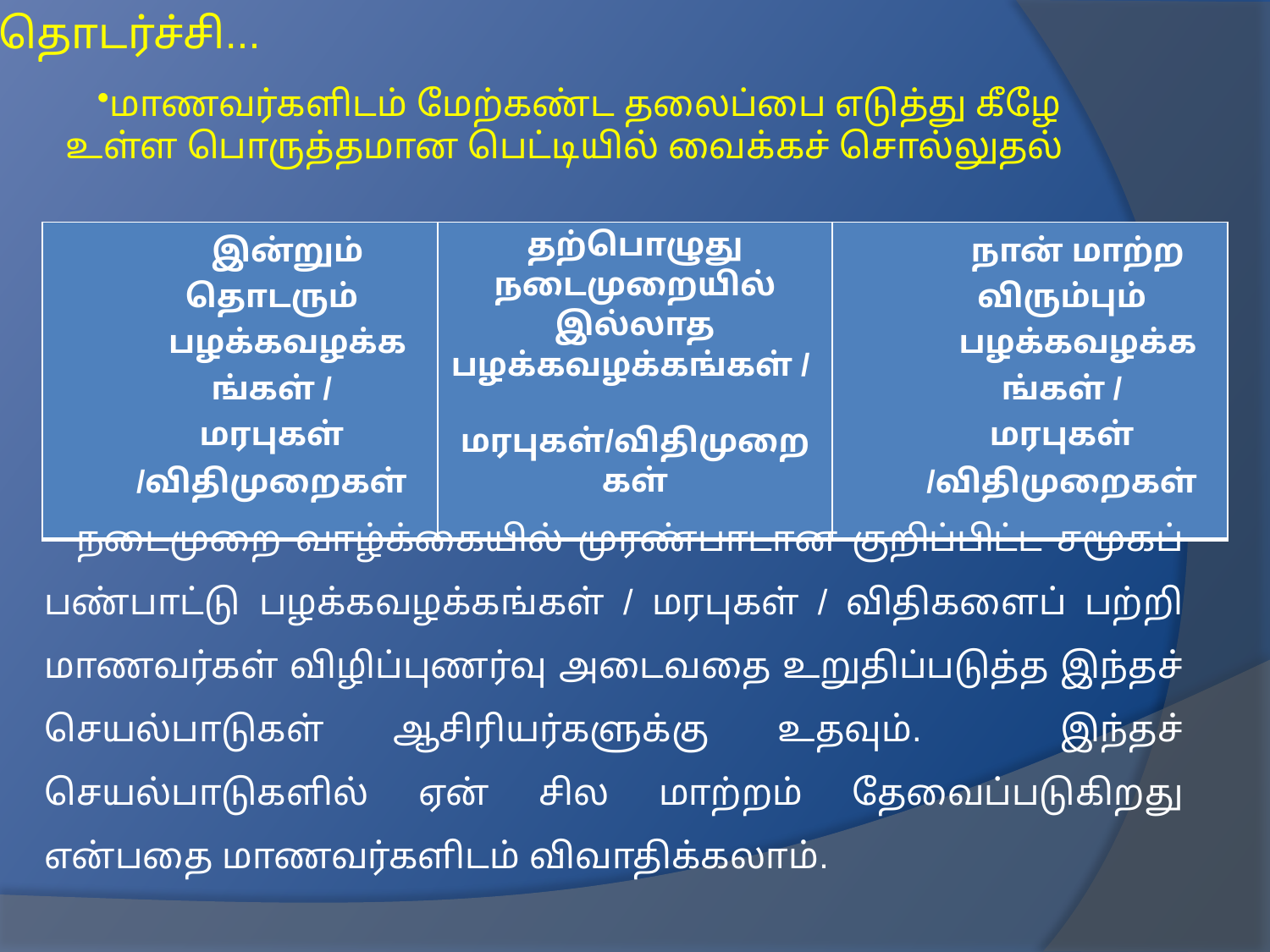

தொடர்ச்சி...
மாணவர்களிடம் மேற்கண்ட தலைப்பை எடுத்து கீழே உள்ள பொருத்தமான பெட்டியில் வைக்கச் சொல்லுதல்
| இன்றும் தொடரும் பழக்கவழக்கங்கள் / மரபுகள் /விதிமுறைகள் | தற்பொழுது நடைமுறையில் இல்லாத பழக்கவழக்கங்கள் / மரபுகள்/விதிமுறைகள் | நான் மாற்ற விரும்பும் பழக்கவழக்கங்கள் / மரபுகள் /விதிமுறைகள் |
| --- | --- | --- |
நடைமுறை வாழ்க்கையில் முரண்பாடான குறிப்பிட்ட சமூகப் பண்பாட்டு பழக்கவழக்கங்கள் / மரபுகள் / விதிகளைப் பற்றி மாணவர்கள் விழிப்புணர்வு அடைவதை உறுதிப்படுத்த இந்தச் செயல்பாடுகள் ஆசிரியர்களுக்கு உதவும்.  இந்தச் செயல்பாடுகளில் ஏன் சில மாற்றம் தேவைப்படுகிறது என்பதை மாணவர்களிடம் விவாதிக்கலாம்.